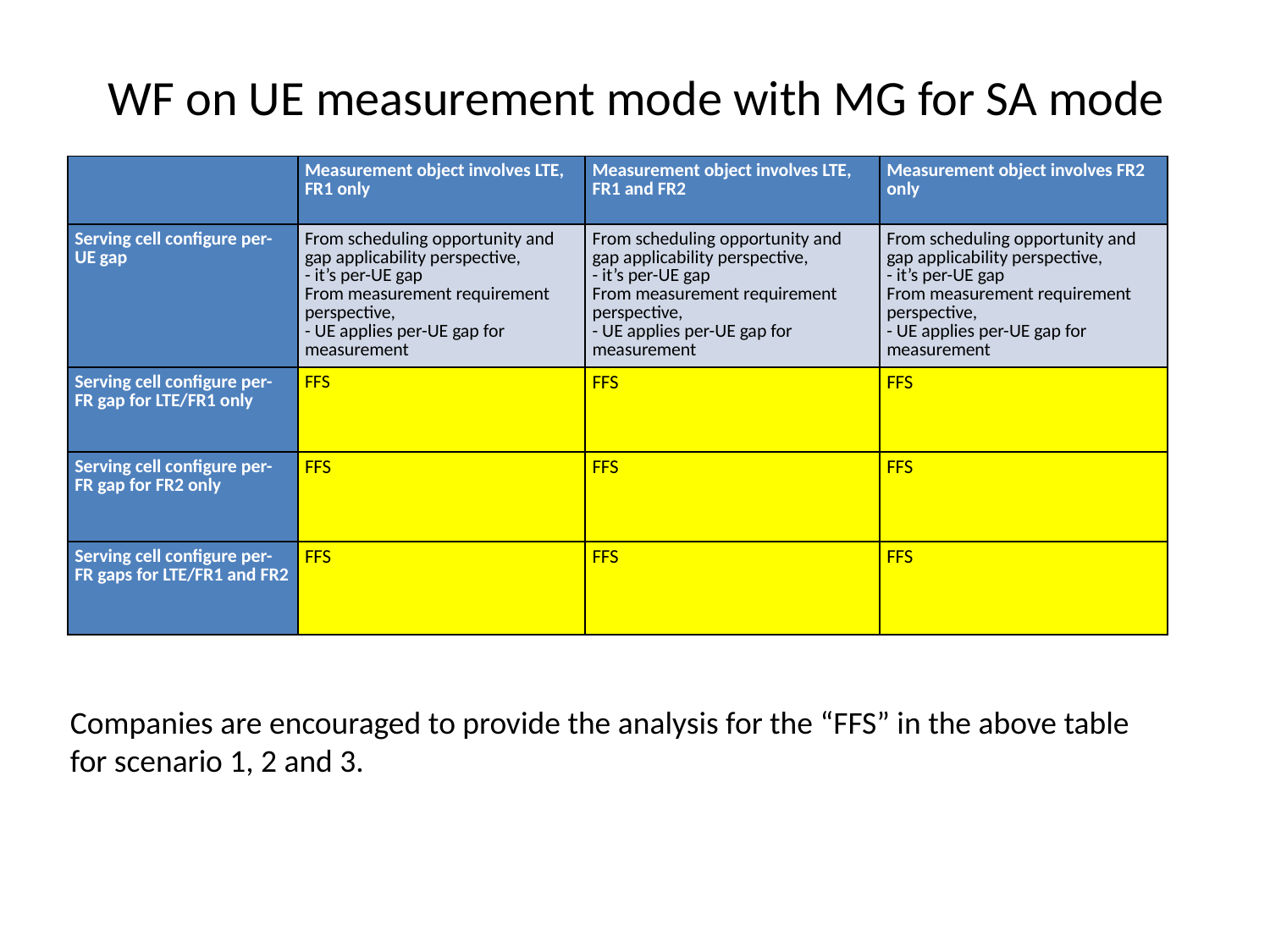

# WF on UE measurement mode with MG for SA mode
|  | Measurement object involves LTE, FR1 only | Measurement object involves LTE, FR1 and FR2 | Measurement object involves FR2 only |
| --- | --- | --- | --- |
| Serving cell configure per-UE gap | From scheduling opportunity and gap applicability perspective, - it’s per-UE gap From measurement requirement perspective, - UE applies per-UE gap for measurement | From scheduling opportunity and gap applicability perspective, - it’s per-UE gap From measurement requirement perspective, - UE applies per-UE gap for measurement | From scheduling opportunity and gap applicability perspective, - it’s per-UE gap From measurement requirement perspective, - UE applies per-UE gap for measurement |
| Serving cell configure per-FR gap for LTE/FR1 only | FFS | FFS | FFS |
| Serving cell configure per-FR gap for FR2 only | FFS | FFS | FFS |
| Serving cell configure per-FR gaps for LTE/FR1 and FR2 | FFS | FFS | FFS |
Companies are encouraged to provide the analysis for the “FFS” in the above table for scenario 1, 2 and 3.